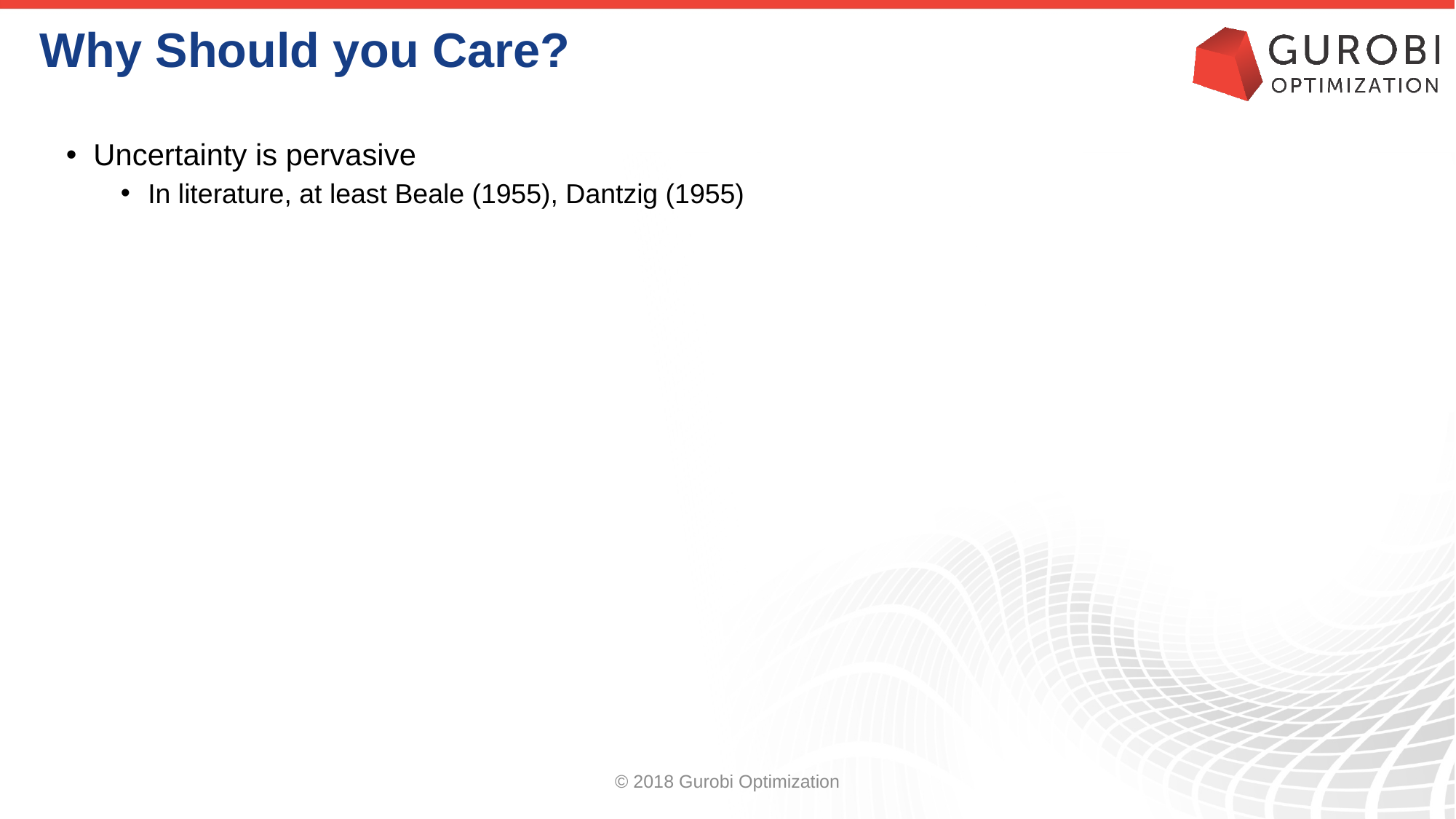

# Why Should you Care?
Uncertainty is pervasive
In literature, at least Beale (1955), Dantzig (1955)

© 2018 Gurobi Optimization